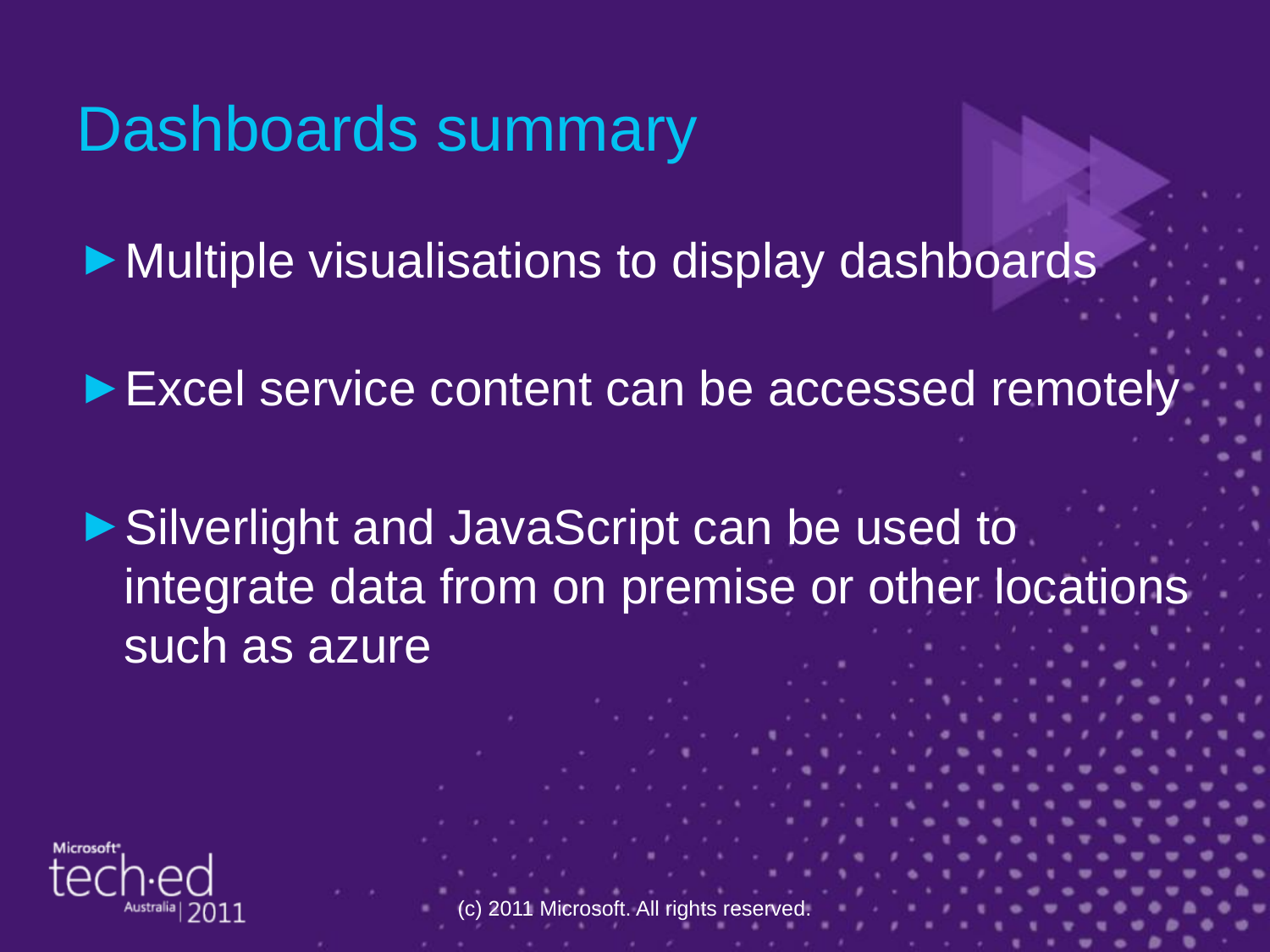

# Dashboards summary
Multiple visualisations to display dashboards
Excel service content can be accessed remotely

Silverlight and JavaScript can be used to integrate data from on premise or other locations such as azure

(c) 2011 Microsoft. All rights reserved.